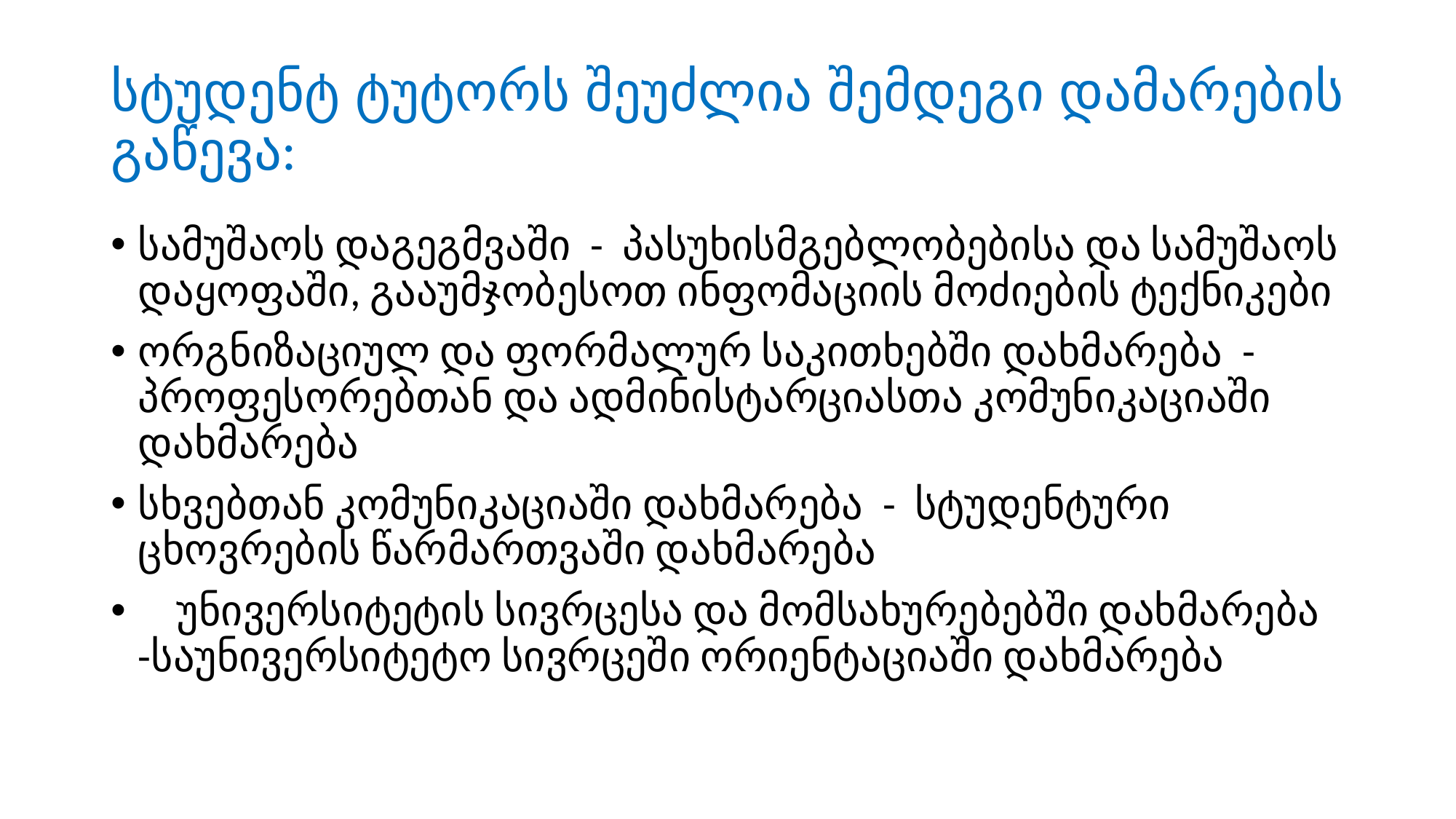

# სტუდენტ ტუტორს შეუძლია შემდეგი დამარების გაწევა:
სამუშაოს დაგეგმვაში  -  პასუხისმგებლობებისა და სამუშაოს დაყოფაში, გააუმჯობესოთ ინფომაციის მოძიების ტექნიკები
ორგნიზაციულ და ფორმალურ საკითხებში დახმარება  -  პროფესორებთან და ადმინისტარციასთა კომუნიკაციაში დახმარება
სხვებთან კომუნიკაციაში დახმარება  -  სტუდენტური ცხოვრების წარმართვაში დახმარება
    უნივერსიტეტის სივრცესა და მომსახურებებში დახმარება  -საუნივერსიტეტო სივრცეში ორიენტაციაში დახმარება